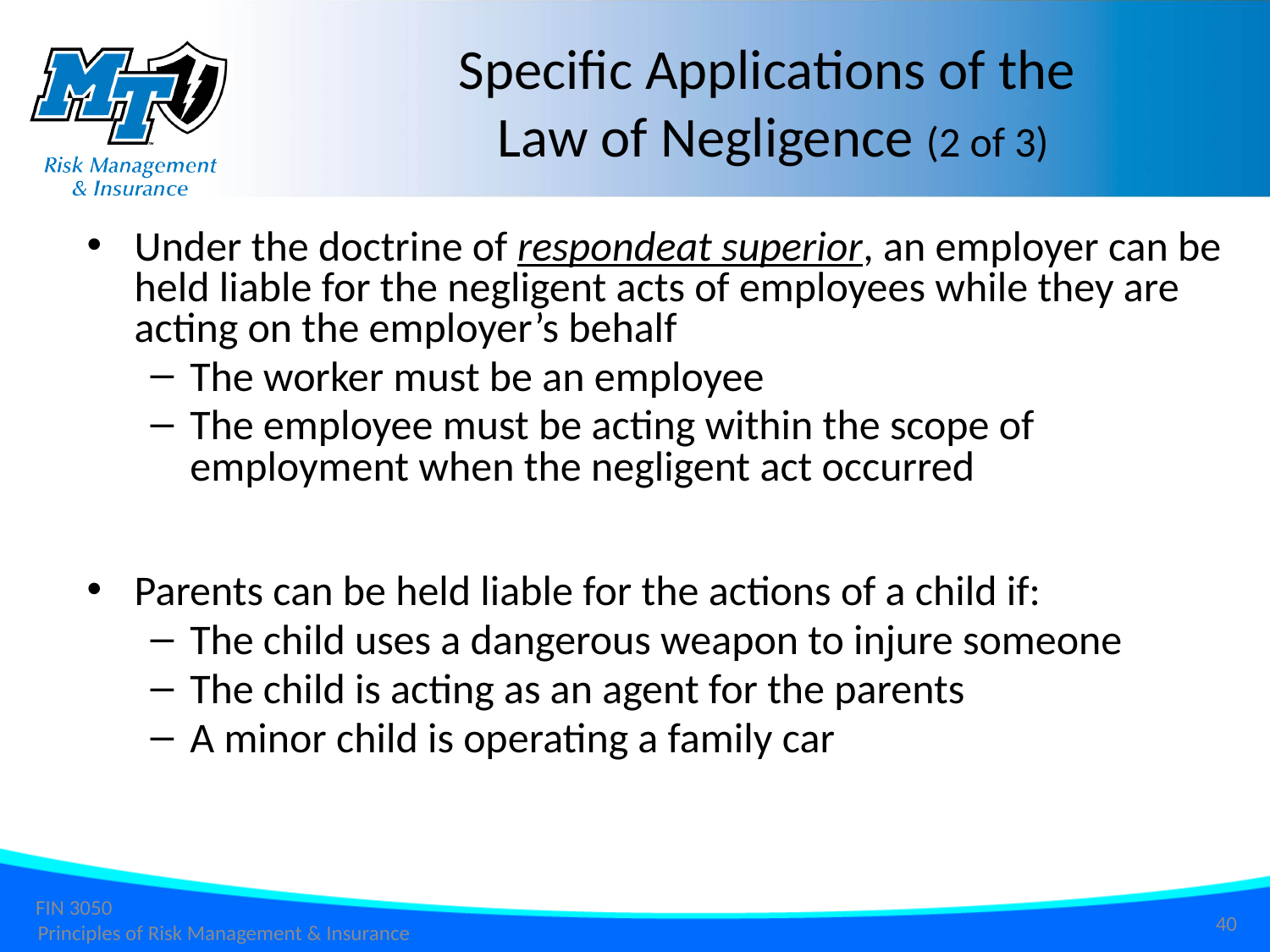

Specific Applications of the
Law of Negligence (2 of 3)
Under the doctrine of respondeat superior, an employer can be held liable for the negligent acts of employees while they are acting on the employer’s behalf
The worker must be an employee
The employee must be acting within the scope of employment when the negligent act occurred

Parents can be held liable for the actions of a child if:
The child uses a dangerous weapon to injure someone
The child is acting as an agent for the parents
A minor child is operating a family car

40